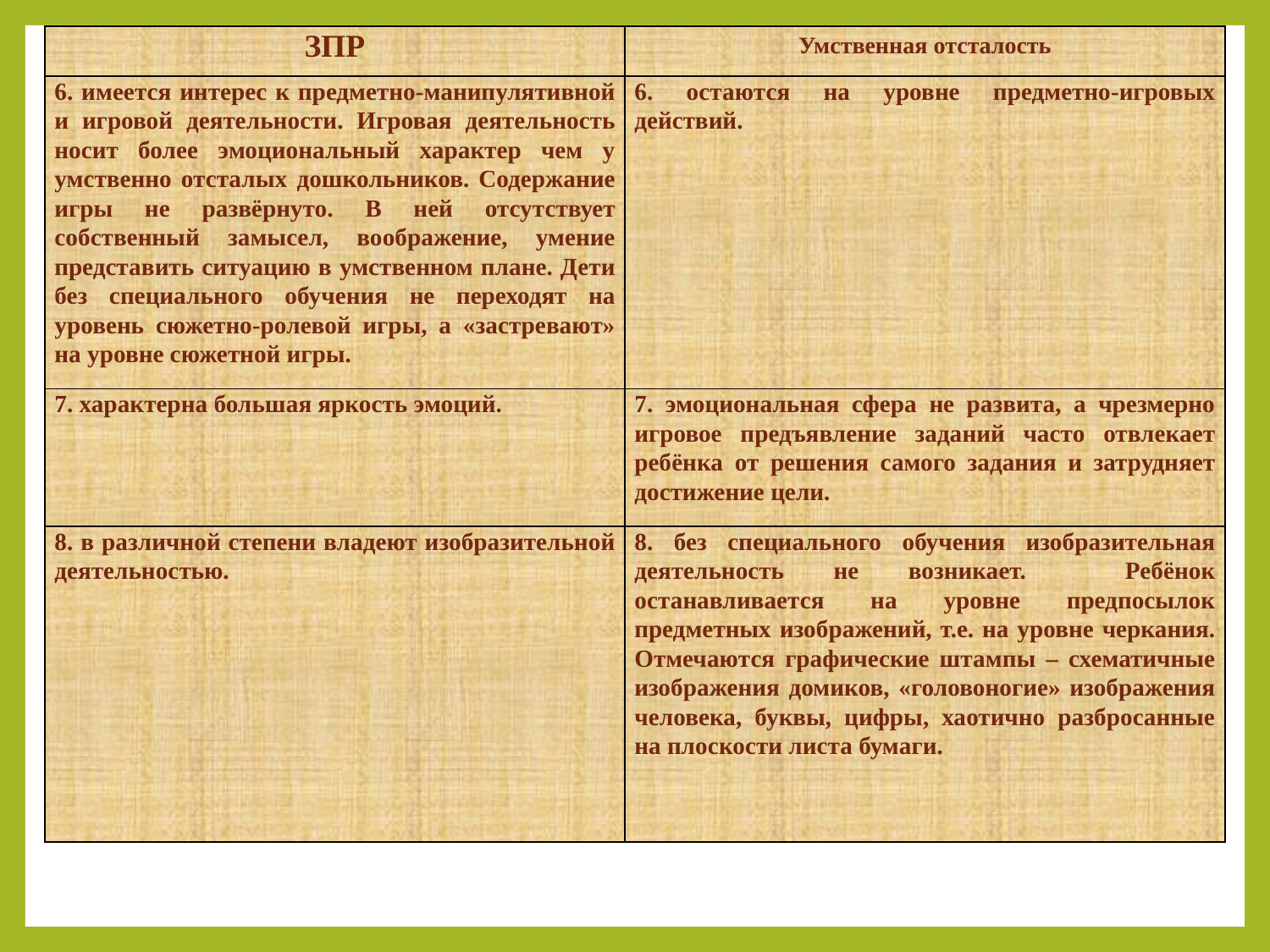

| ЗПР | Умственная отсталость |
| --- | --- |
| 6. имеется интерес к предметно-манипулятивной и игровой деятельности. Игровая деятельность носит более эмоциональный характер чем у умственно отсталых дошкольников. Содержание игры не развёрнуто. В ней отсутствует собственный замысел, воображение, умение представить ситуацию в умственном плане. Дети без специального обучения не переходят на уровень сюжетно-ролевой игры, а «застревают» на уровне сюжетной игры. | 6. остаются на уровне предметно-игровых действий. |
| 7. характерна большая яркость эмоций. | 7. эмоциональная сфера не развита, а чрезмерно игровое предъявление заданий часто отвлекает ребёнка от решения самого задания и затрудняет достижение цели. |
| 8. в различной степени владеют изобразительной деятельностью. | 8. без специального обучения изобразительная деятельность не возникает. Ребёнок останавливается на уровне предпосылок предметных изображений, т.е. на уровне черкания. Отмечаются графические штампы – схематичные изображения домиков, «головоногие» изображения человека, буквы, цифры, хаотично разбросанные на плоскости листа бумаги. |